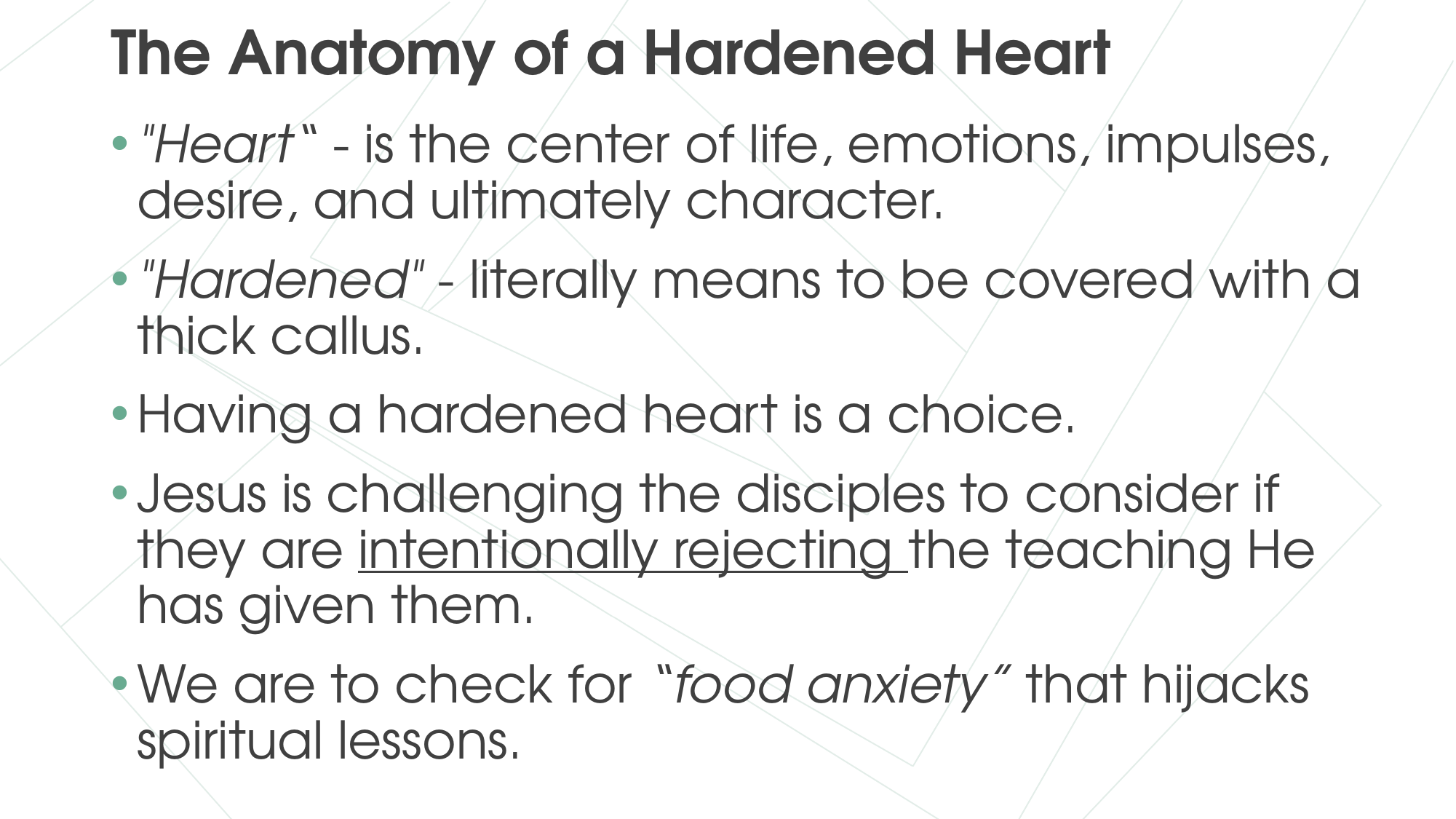

# The Anatomy of a Hardened Heart
"Heart“ - is the center of life, emotions, impulses, desire, and ultimately character.
"Hardened" - literally means to be covered with a thick callus.
Having a hardened heart is a choice.
Jesus is challenging the disciples to consider if they are intentionally rejecting the teaching He has given them.
We are to check for “food anxiety” that hijacks spiritual lessons.